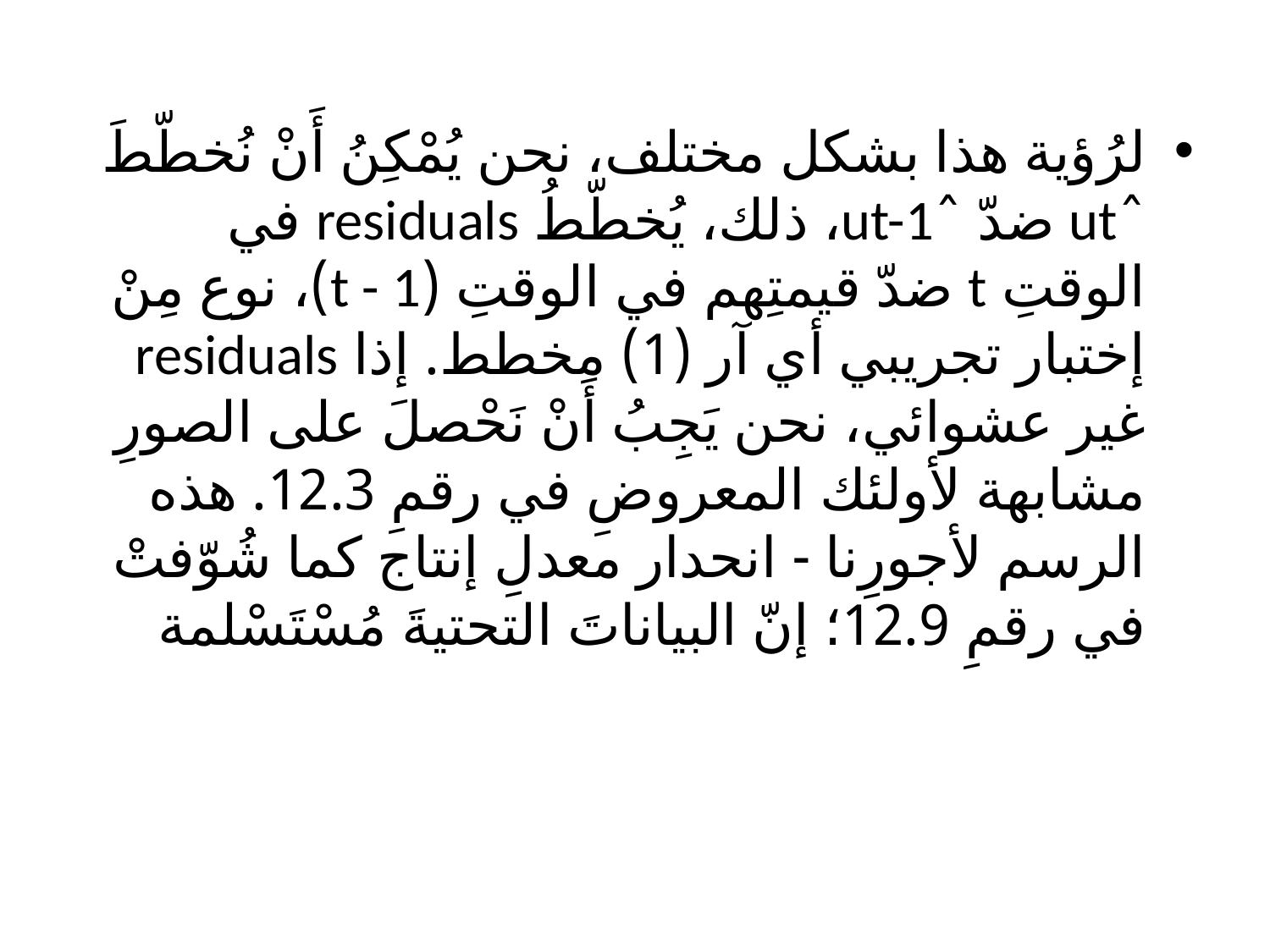

لرُؤية هذا بشكل مختلف، نحن يُمْكِنُ أَنْ نُخطّطَ ˆut ضدّ ˆut-1، ذلك، يُخطّطُ residuals في الوقتِ t ضدّ قيمتِهم في الوقتِ (t - 1)، نوع مِنْ إختبار تجريبي أي آر (1) مخطط. إذا residuals غير عشوائي، نحن يَجِبُ أَنْ نَحْصلَ على الصورِ مشابهة لأولئك المعروضِ في رقمِ 12.3. هذه الرسم لأجورِنا - انحدار معدلِ إنتاج كما شُوّفتْ في رقمِ 12.9؛ إنّ البياناتَ التحتيةَ مُسْتَسْلمة